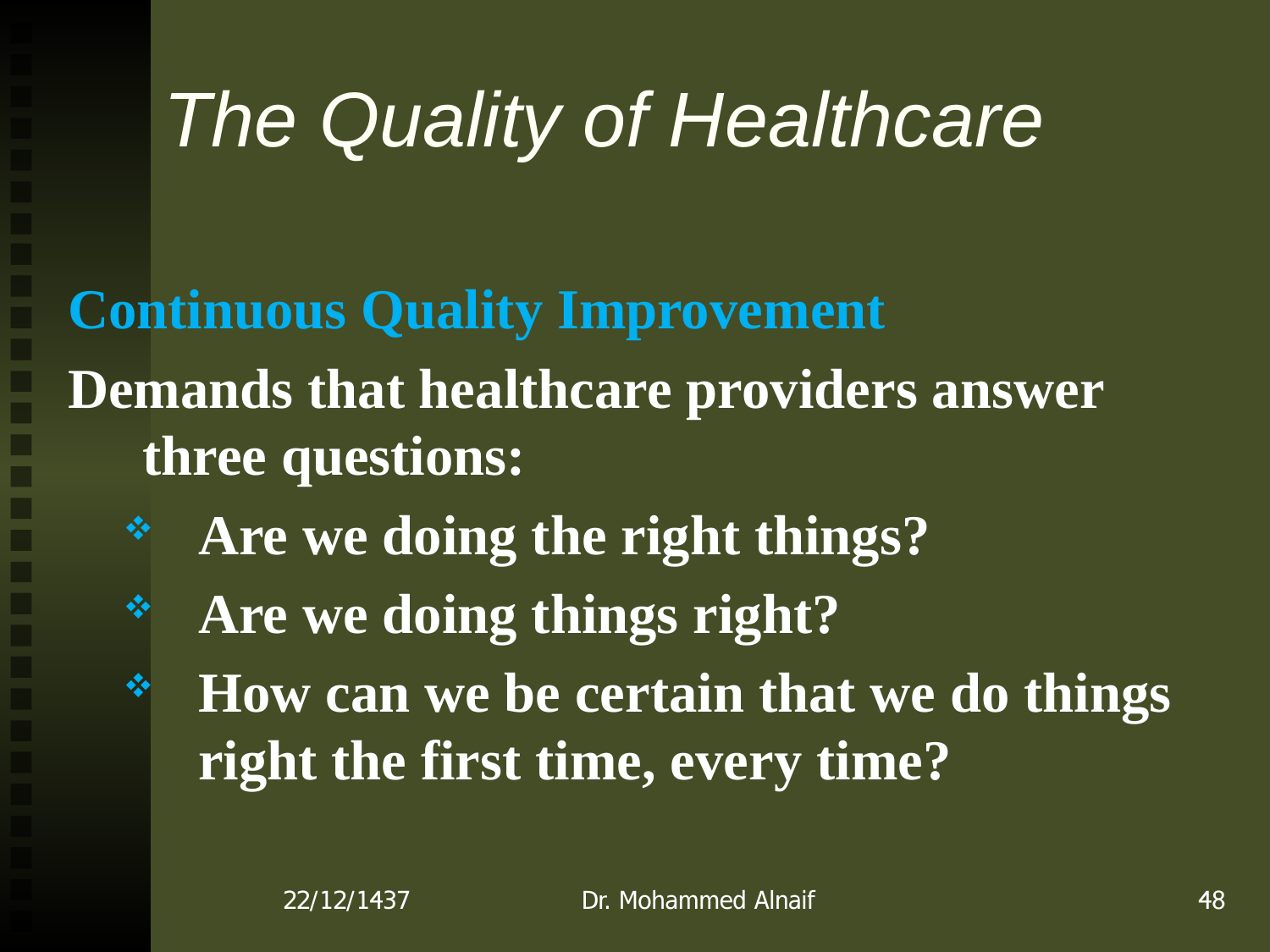

# The Quality of Healthcare
Continuous Quality Improvement
Demands that healthcare providers answer three questions:
Are we doing the right things?
Are we doing things right?
How can we be certain that we do things right the first time, every time?
22/12/1437
Dr. Mohammed Alnaif
48